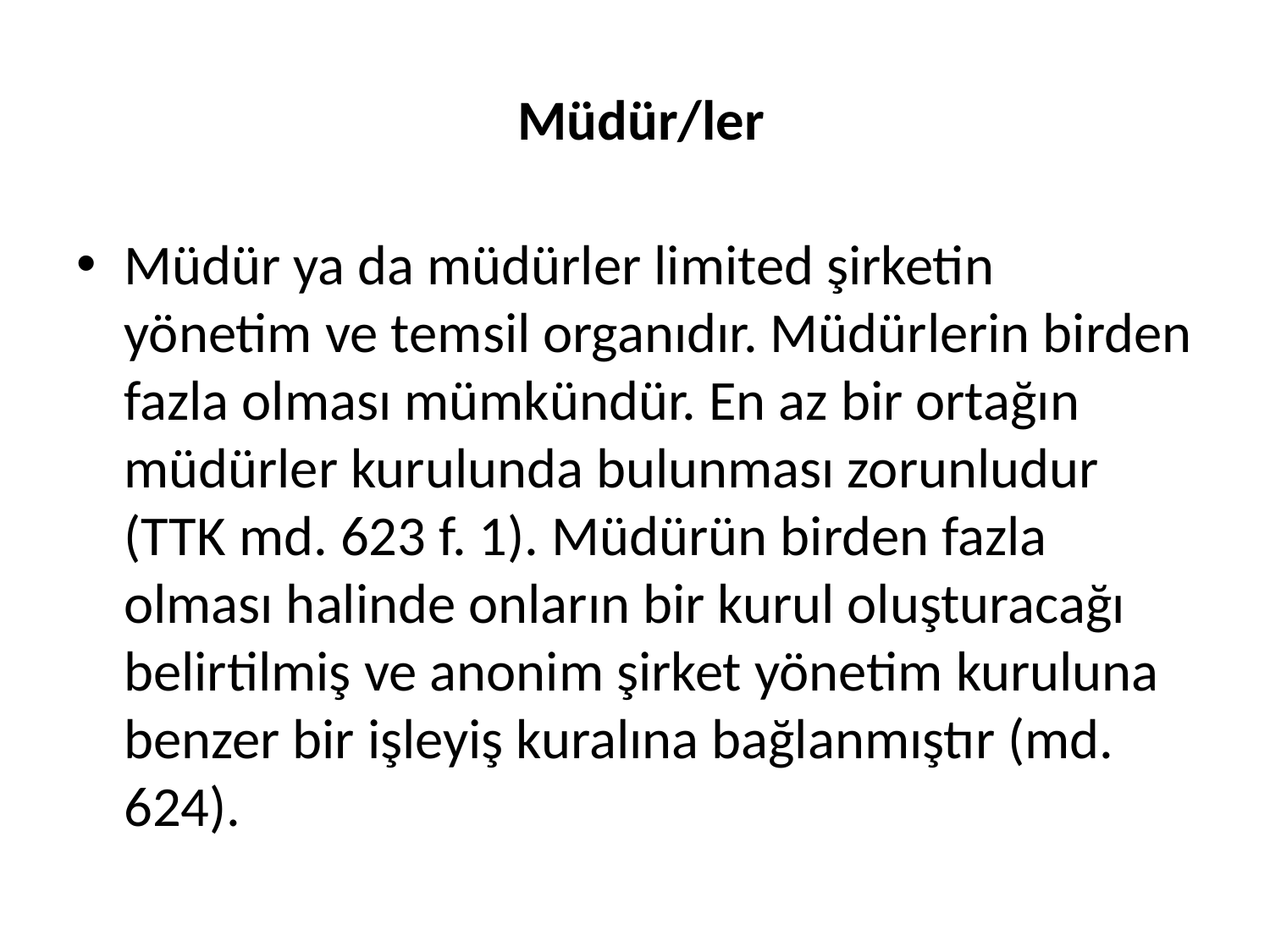

# Müdür/ler
Müdür ya da müdürler limited şirketin yönetim ve temsil organıdır. Müdürlerin birden fazla olması mümkündür. En az bir ortağın müdürler kurulunda bulunması zorunludur (TTK md. 623 f. 1). Müdürün birden fazla olması halinde onların bir kurul oluşturacağı belirtilmiş ve anonim şirket yönetim kuruluna benzer bir işleyiş kuralına bağlanmıştır (md. 624).